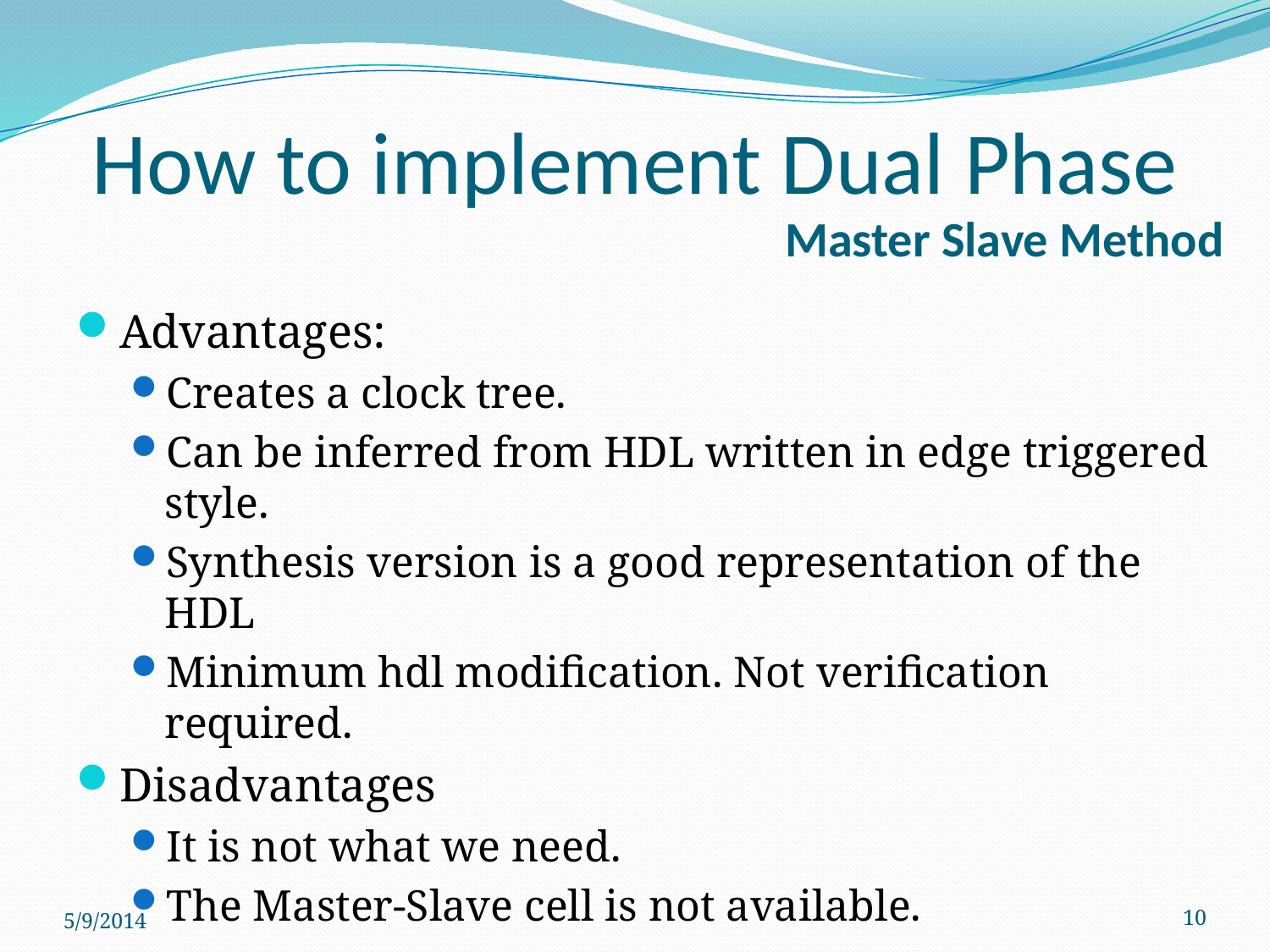

# How to implement Dual Phase
Master Slave Method
Advantages:
Creates a clock tree.
Can be inferred from HDL written in edge triggered style.
Synthesis version is a good representation of the HDL
Minimum hdl modification. Not verification required.
Disadvantages
It is not what we need.
The Master-Slave cell is not available.

5/9/2014
10